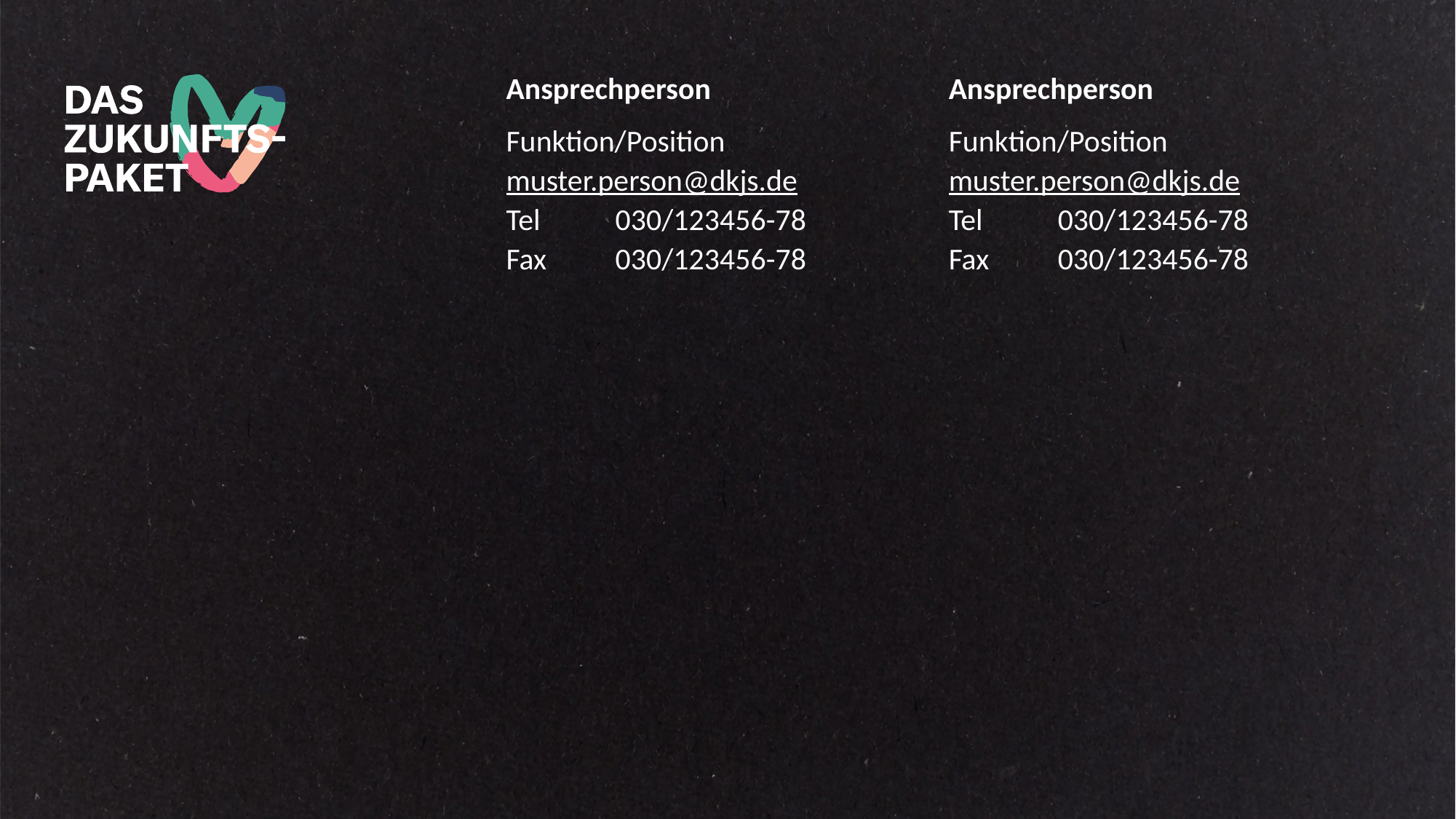

Ansprechperson
Funktion/Position
muster.person@dkjs.de
Tel	030/123456-78
Fax	030/123456-78
Ansprechperson
Funktion/Position
muster.person@dkjs.de
Tel	030/123456-78
Fax	030/123456-78